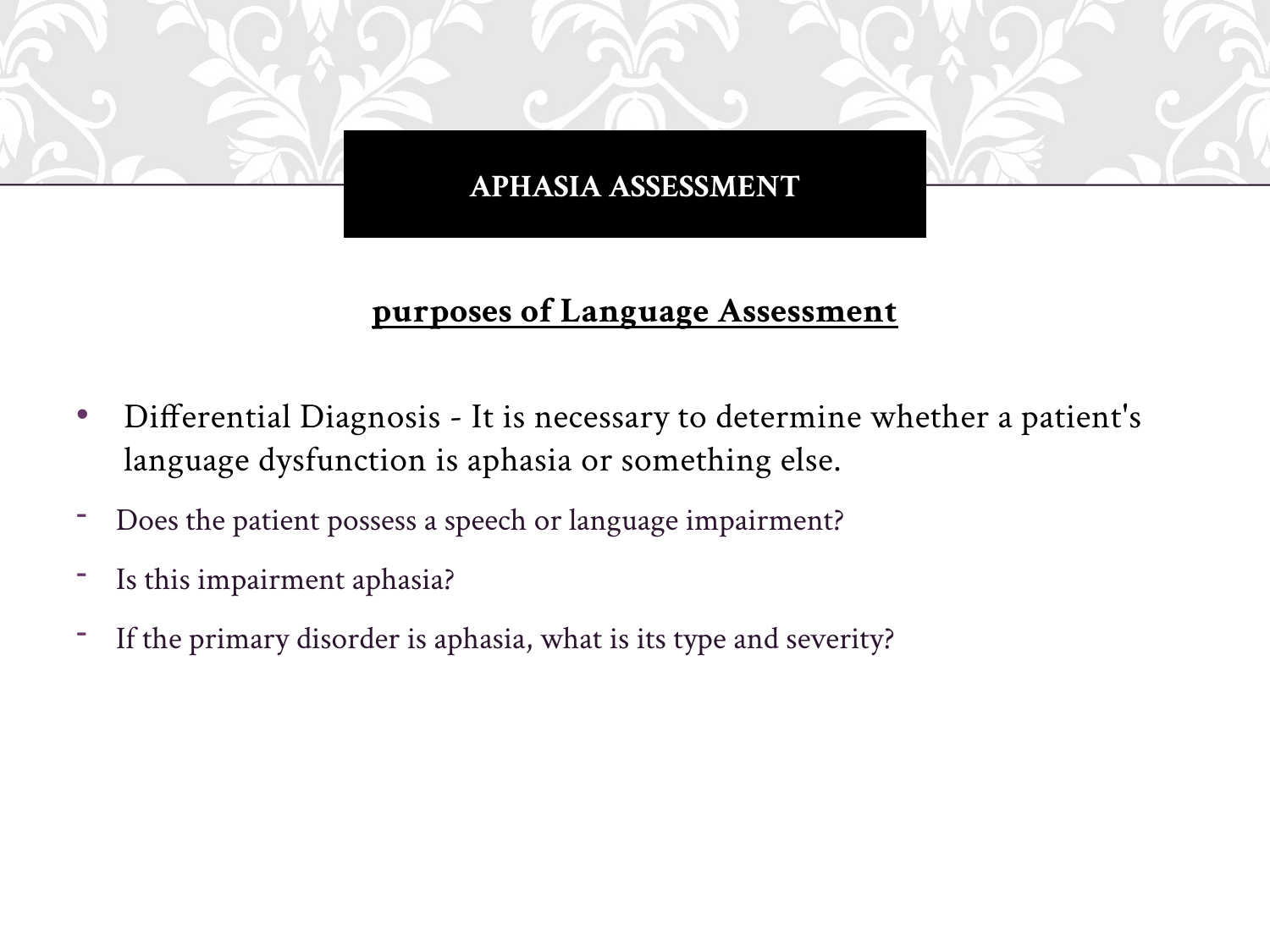

# Aphasia assessment
purposes of Language Assessment

Differential Diagnosis - It is necessary to determine whether a patient's language dysfunction is aphasia or something else.
Does the patient possess a speech or language impairment?
Is this impairment aphasia?
If the primary disorder is aphasia, what is its type and severity?